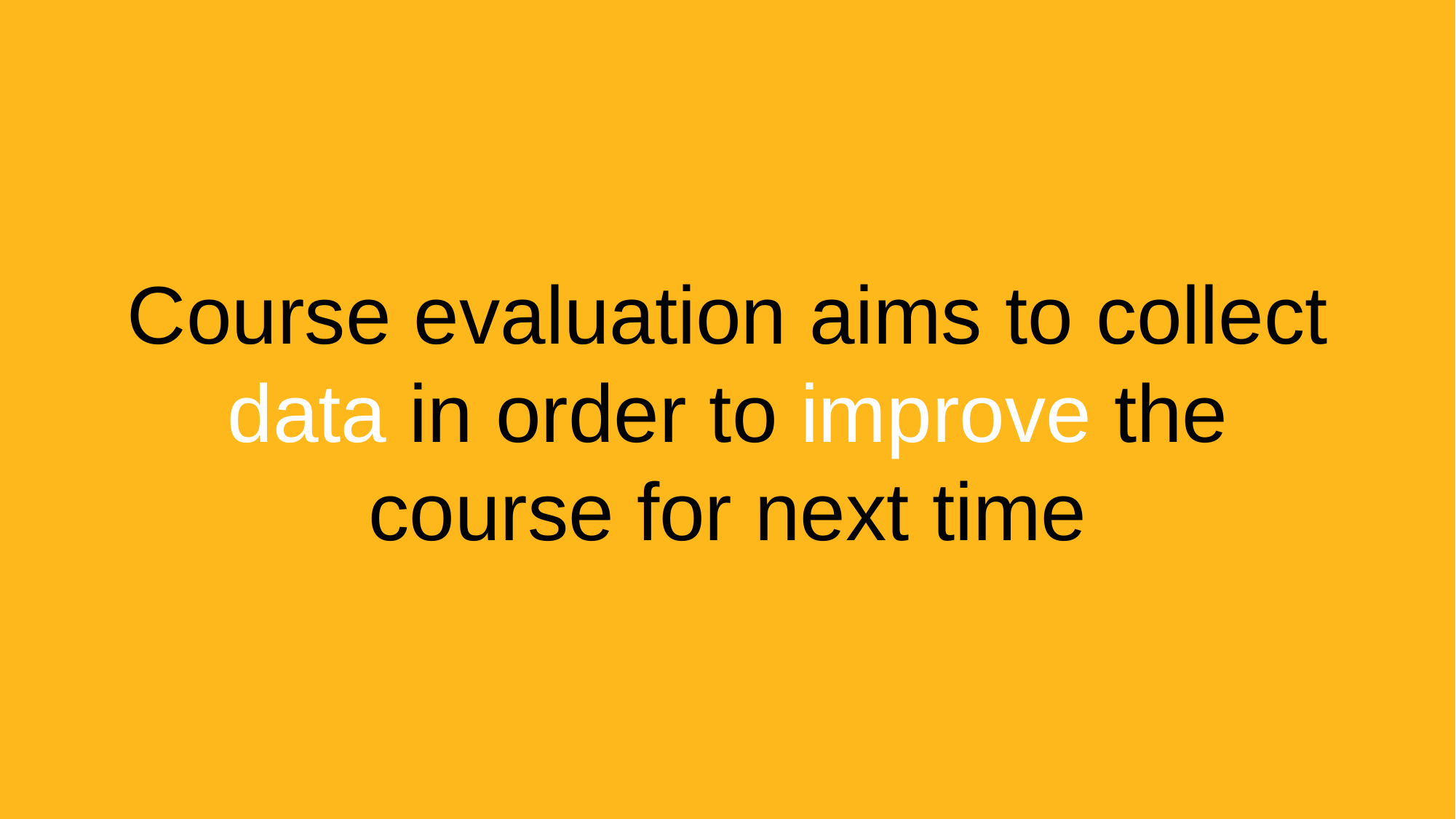

Course evaluation aims to collect data in order to improve the course for next time